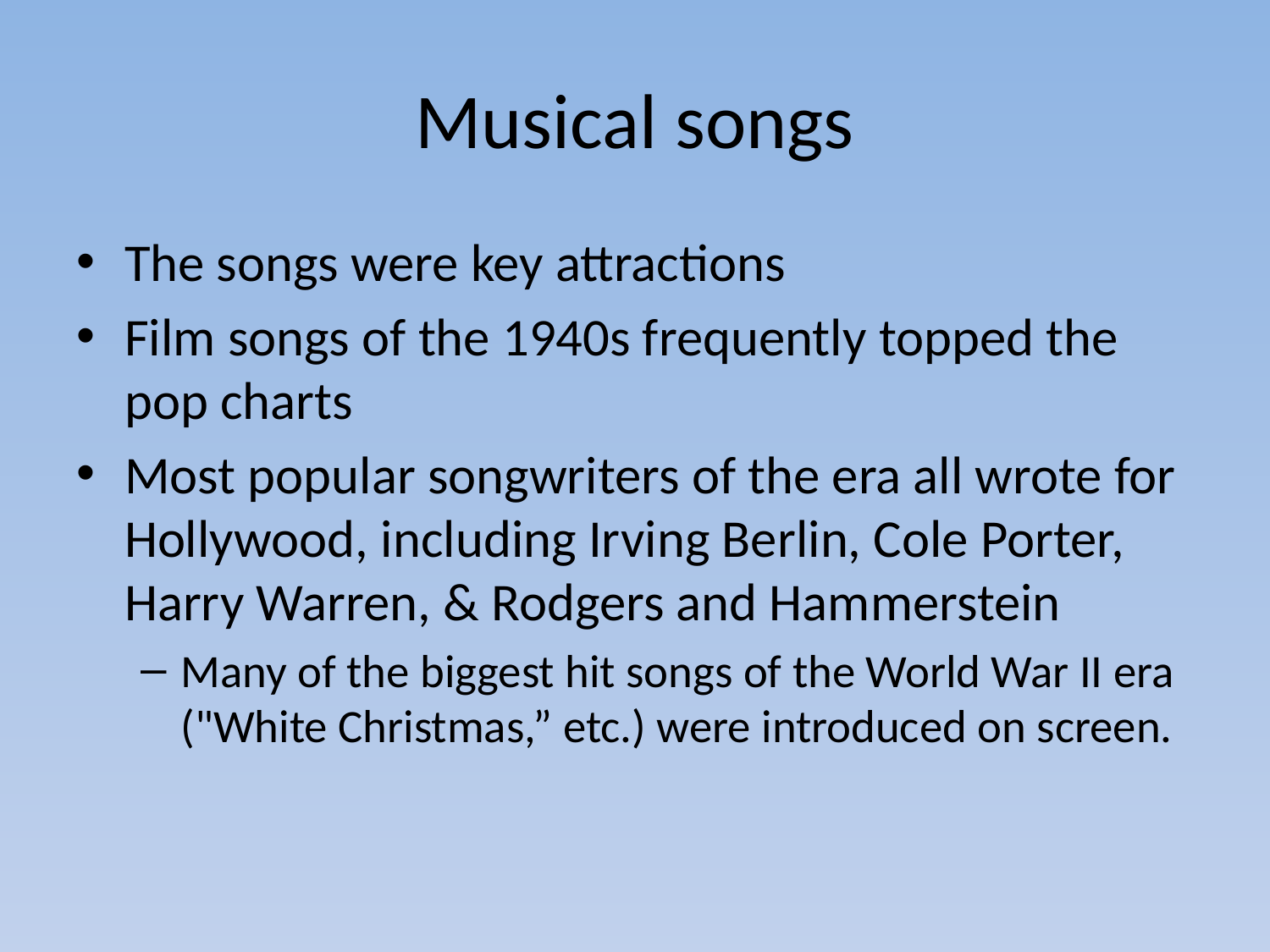

# Musical songs
The songs were key attractions
Film songs of the 1940s frequently topped the pop charts
Most popular songwriters of the era all wrote for Hollywood, including Irving Berlin, Cole Porter, Harry Warren, & Rodgers and Hammerstein
Many of the biggest hit songs of the World War II era ("White Christmas,” etc.) were introduced on screen.